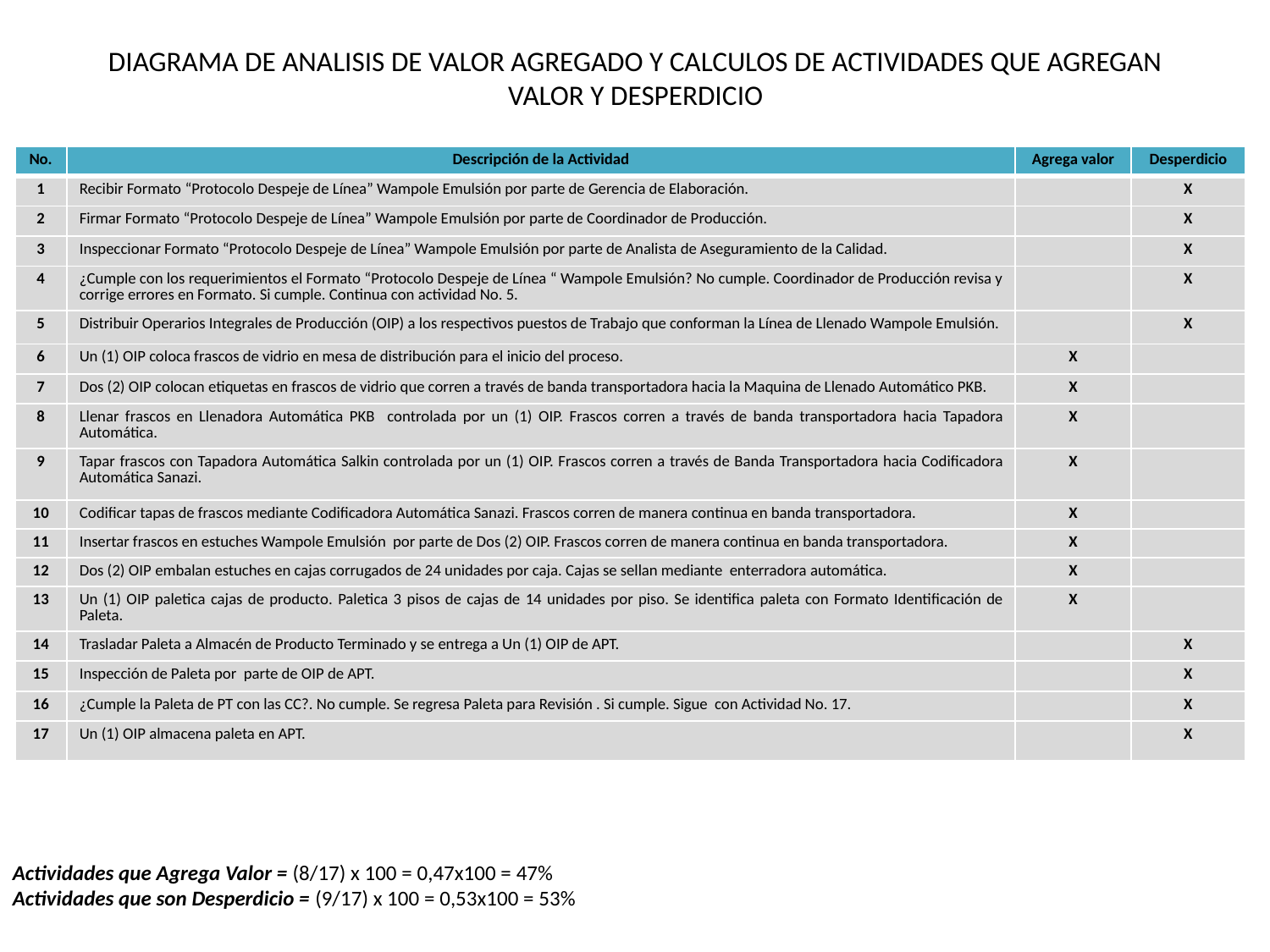

# DIAGRAMA DE ANALISIS DE VALOR AGREGADO Y CALCULOS DE ACTIVIDADES QUE AGREGAN VALOR Y DESPERDICIO
| No. | Descripción de la Actividad | Agrega valor | Desperdicio |
| --- | --- | --- | --- |
| 1 | Recibir Formato “Protocolo Despeje de Línea” Wampole Emulsión por parte de Gerencia de Elaboración. |  | X |
| 2 | Firmar Formato “Protocolo Despeje de Línea” Wampole Emulsión por parte de Coordinador de Producción. |  | X |
| 3 | Inspeccionar Formato “Protocolo Despeje de Línea” Wampole Emulsión por parte de Analista de Aseguramiento de la Calidad. |  | X |
| 4 | ¿Cumple con los requerimientos el Formato “Protocolo Despeje de Línea “ Wampole Emulsión? No cumple. Coordinador de Producción revisa y corrige errores en Formato. Si cumple. Continua con actividad No. 5. |  | X |
| 5 | Distribuir Operarios Integrales de Producción (OIP) a los respectivos puestos de Trabajo que conforman la Línea de Llenado Wampole Emulsión. |  | X |
| 6 | Un (1) OIP coloca frascos de vidrio en mesa de distribución para el inicio del proceso. | X |  |
| 7 | Dos (2) OIP colocan etiquetas en frascos de vidrio que corren a través de banda transportadora hacia la Maquina de Llenado Automático PKB. | X |  |
| 8 | Llenar frascos en Llenadora Automática PKB controlada por un (1) OIP. Frascos corren a través de banda transportadora hacia Tapadora Automática. | X |  |
| 9 | Tapar frascos con Tapadora Automática Salkin controlada por un (1) OIP. Frascos corren a través de Banda Transportadora hacia Codificadora Automática Sanazi. | X |  |
| 10 | Codificar tapas de frascos mediante Codificadora Automática Sanazi. Frascos corren de manera continua en banda transportadora. | X |  |
| 11 | Insertar frascos en estuches Wampole Emulsión por parte de Dos (2) OIP. Frascos corren de manera continua en banda transportadora. | X |  |
| 12 | Dos (2) OIP embalan estuches en cajas corrugados de 24 unidades por caja. Cajas se sellan mediante enterradora automática. | X |  |
| 13 | Un (1) OIP paletica cajas de producto. Paletica 3 pisos de cajas de 14 unidades por piso. Se identifica paleta con Formato Identificación de Paleta. | X |  |
| 14 | Trasladar Paleta a Almacén de Producto Terminado y se entrega a Un (1) OIP de APT. |  | X |
| 15 | Inspección de Paleta por parte de OIP de APT. |  | X |
| 16 | ¿Cumple la Paleta de PT con las CC?. No cumple. Se regresa Paleta para Revisión . Si cumple. Sigue con Actividad No. 17. |  | X |
| 17 | Un (1) OIP almacena paleta en APT. |  | X |

Actividades que Agrega Valor = (8/17) x 100 = 0,47x100 = 47%
Actividades que son Desperdicio = (9/17) x 100 = 0,53x100 = 53%